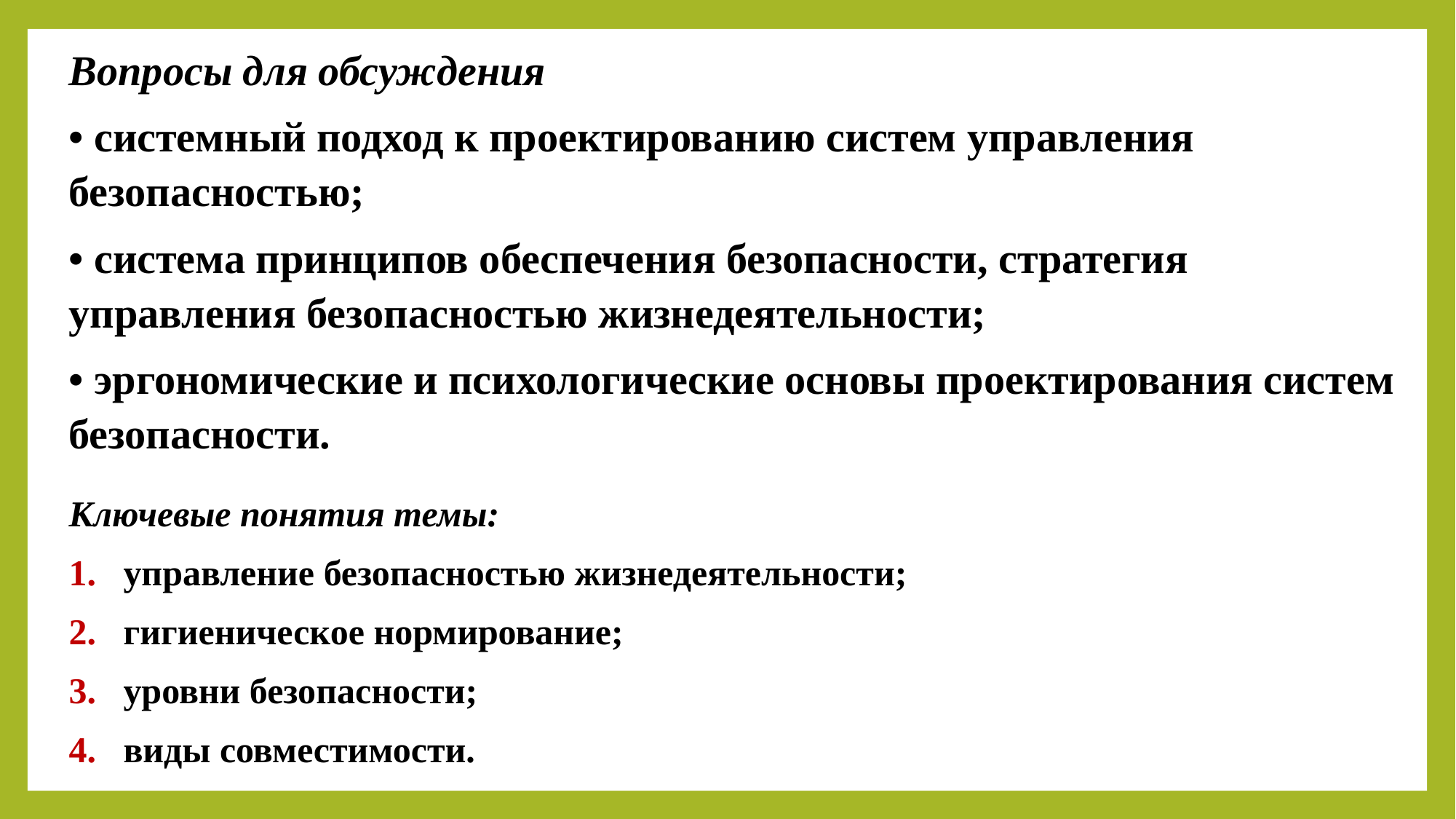

Вопросы для обсуждения
• системный подход к проектированию систем управления безопасностью;
• система принципов обеспечения безопасности, стратегия управления безопасностью жизнедеятельности;
• эргономические и психологические основы проектирования систем безопасности.
Ключевые понятия темы:
управление безопасностью жизнедеятельности;
гигиеническое нормирование;
уровни безопасности;
виды совместимости.